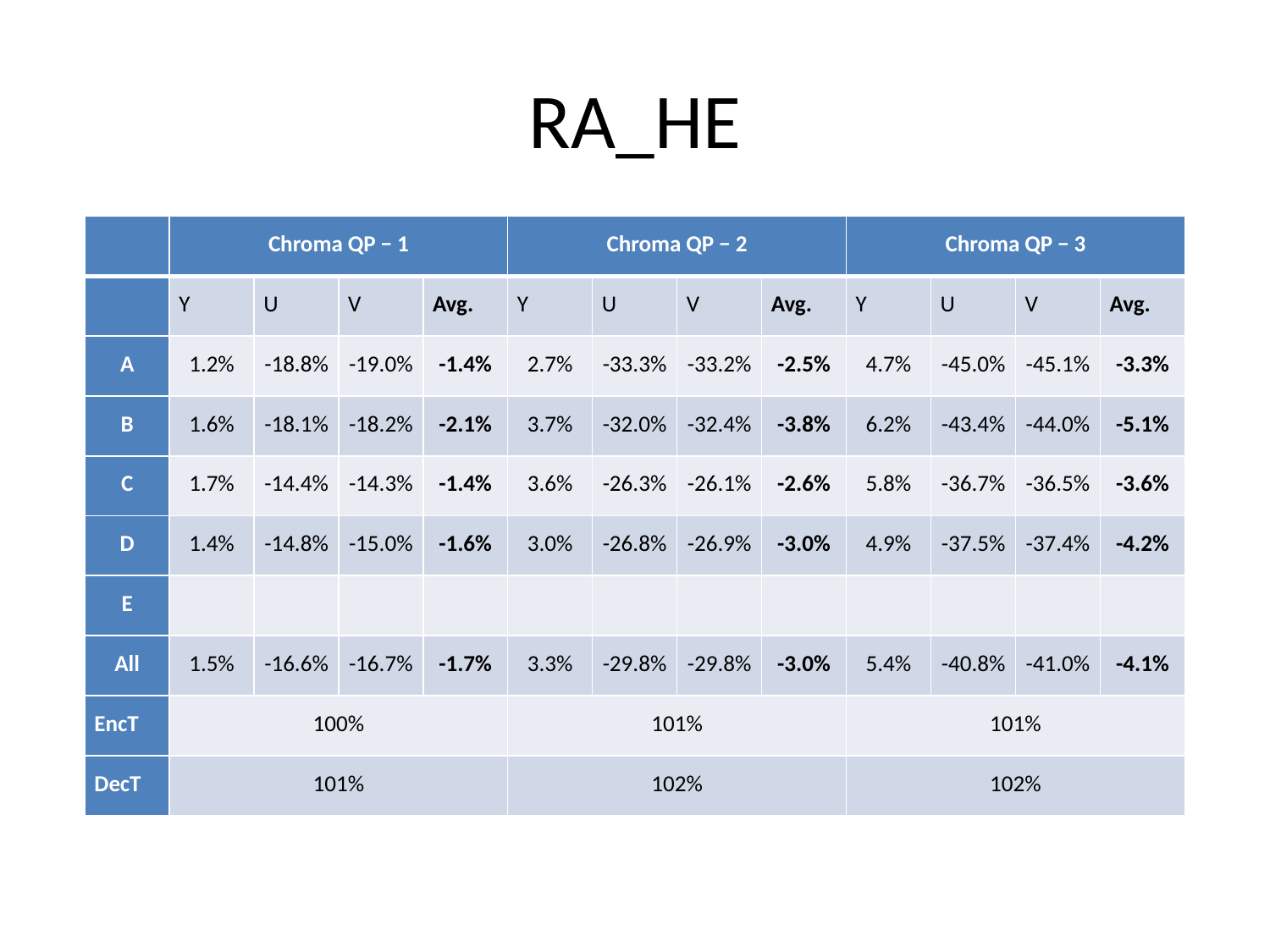

# RA_HE
|  | Chroma QP − 1 |  |  |  | Chroma QP − 2 |  |  |  | Chroma QP − 3 |  |  |  |
| --- | --- | --- | --- | --- | --- | --- | --- | --- | --- | --- | --- | --- |
|  | Y | U | V | Avg. | Y | U | V | Avg. | Y | U | V | Avg. |
| A | 1.2% | -18.8% | -19.0% | -1.4% | 2.7% | -33.3% | -33.2% | -2.5% | 4.7% | -45.0% | -45.1% | -3.3% |
| B | 1.6% | -18.1% | -18.2% | -2.1% | 3.7% | -32.0% | -32.4% | -3.8% | 6.2% | -43.4% | -44.0% | -5.1% |
| C | 1.7% | -14.4% | -14.3% | -1.4% | 3.6% | -26.3% | -26.1% | -2.6% | 5.8% | -36.7% | -36.5% | -3.6% |
| D | 1.4% | -14.8% | -15.0% | -1.6% | 3.0% | -26.8% | -26.9% | -3.0% | 4.9% | -37.5% | -37.4% | -4.2% |
| E |  |  |  |  |  |  |  |  |  |  |  |  |
| All | 1.5% | -16.6% | -16.7% | -1.7% | 3.3% | -29.8% | -29.8% | -3.0% | 5.4% | -40.8% | -41.0% | -4.1% |
| EncT | 100% |  |  |  | 101% |  |  |  | 101% |  |  |  |
| DecT | 101% |  |  |  | 102% |  |  |  | 102% |  |  |  |